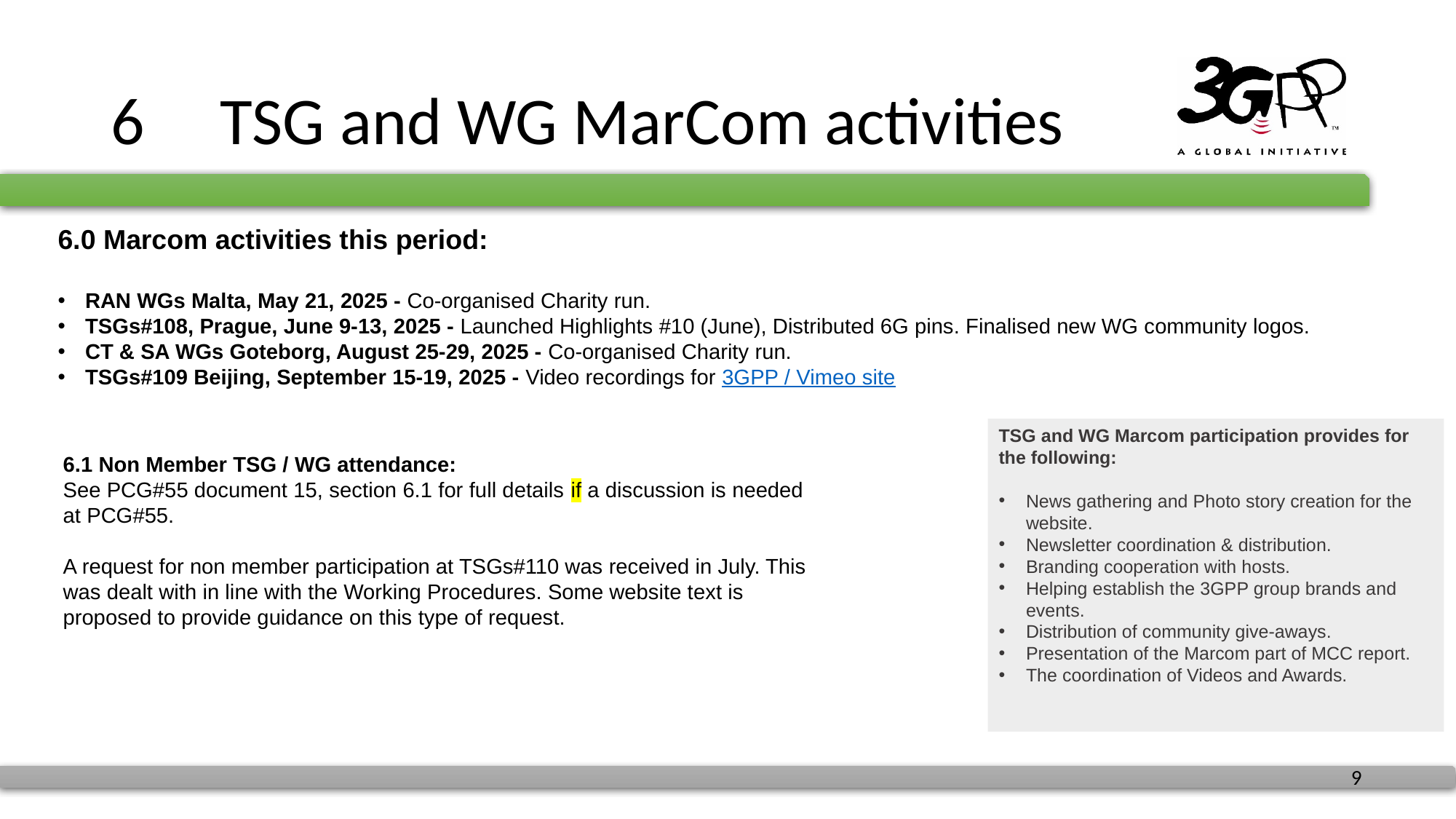

# 6 	TSG and WG MarCom activities
6.0 Marcom activities this period:

RAN WGs Malta, May 21, 2025 - Co-organised Charity run.
TSGs#108, Prague, June 9-13, 2025 - Launched Highlights #10 (June), Distributed 6G pins. Finalised new WG community logos.
CT & SA WGs Goteborg, August 25-29, 2025 - Co-organised Charity run.
TSGs#109 Beijing, September 15-19, 2025 - Video recordings for 3GPP / Vimeo site

TSG and WG Marcom participation provides for the following:

News gathering and Photo story creation for the website.
Newsletter coordination & distribution.
Branding cooperation with hosts.
Helping establish the 3GPP group brands and events.
Distribution of community give-aways.
Presentation of the Marcom part of MCC report.
The coordination of Videos and Awards.

6.1 Non Member TSG / WG attendance:
See PCG#55 document 15, section 6.1 for full details if a discussion is needed at PCG#55.

A request for non member participation at TSGs#110 was received in July. This was dealt with in line with the Working Procedures. Some website text is proposed to provide guidance on this type of request.